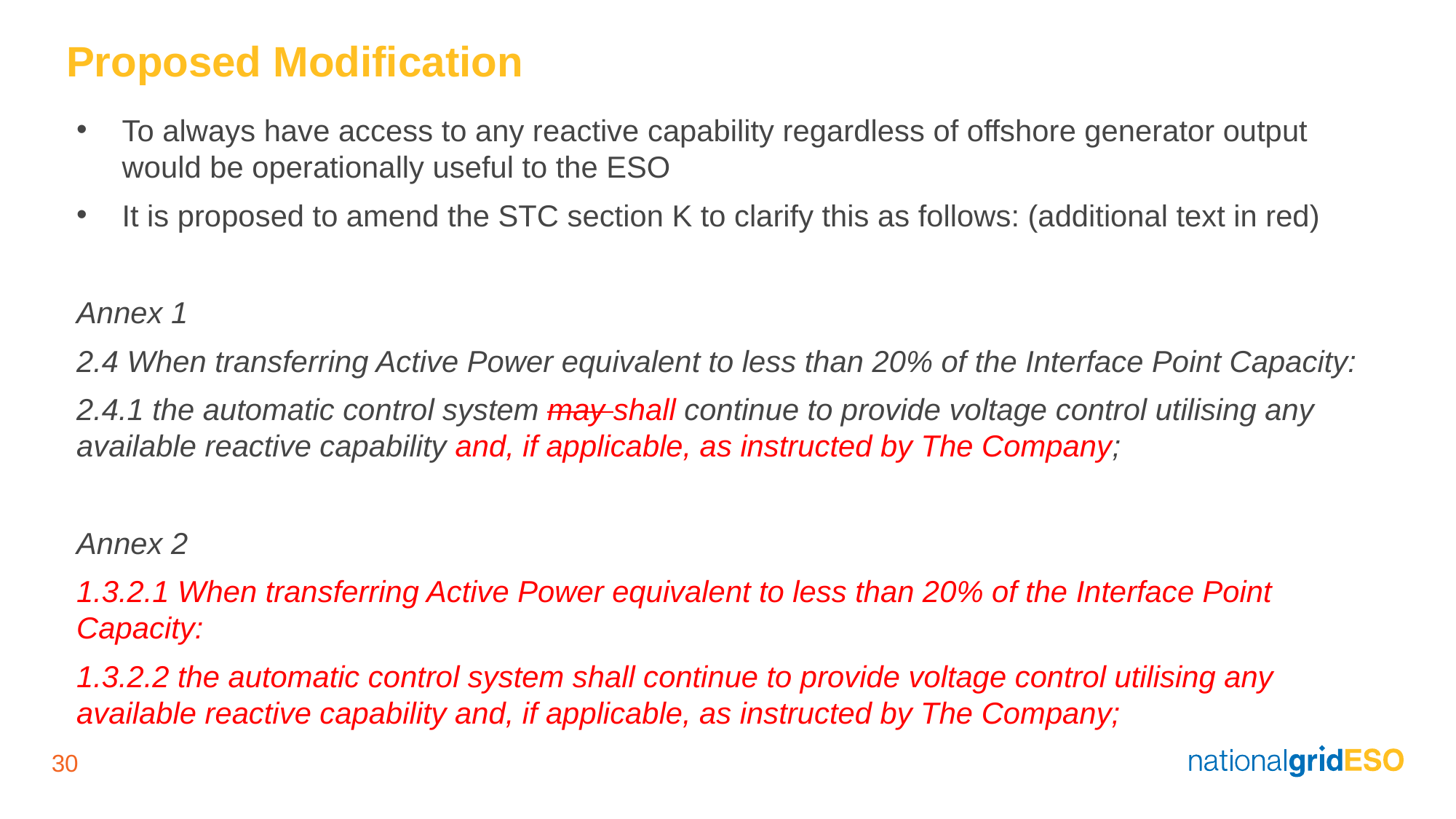

# Proposed Modification
To always have access to any reactive capability regardless of offshore generator output would be operationally useful to the ESO
It is proposed to amend the STC section K to clarify this as follows: (additional text in red)

Annex 1
2.4 When transferring Active Power equivalent to less than 20% of the Interface Point Capacity:
2.4.1 the automatic control system may shall continue to provide voltage control utilising any available reactive capability and, if applicable, as instructed by The Company;

Annex 2
1.3.2.1 When transferring Active Power equivalent to less than 20% of the Interface Point Capacity:
1.3.2.2 the automatic control system shall continue to provide voltage control utilising any available reactive capability and, if applicable, as instructed by The Company;